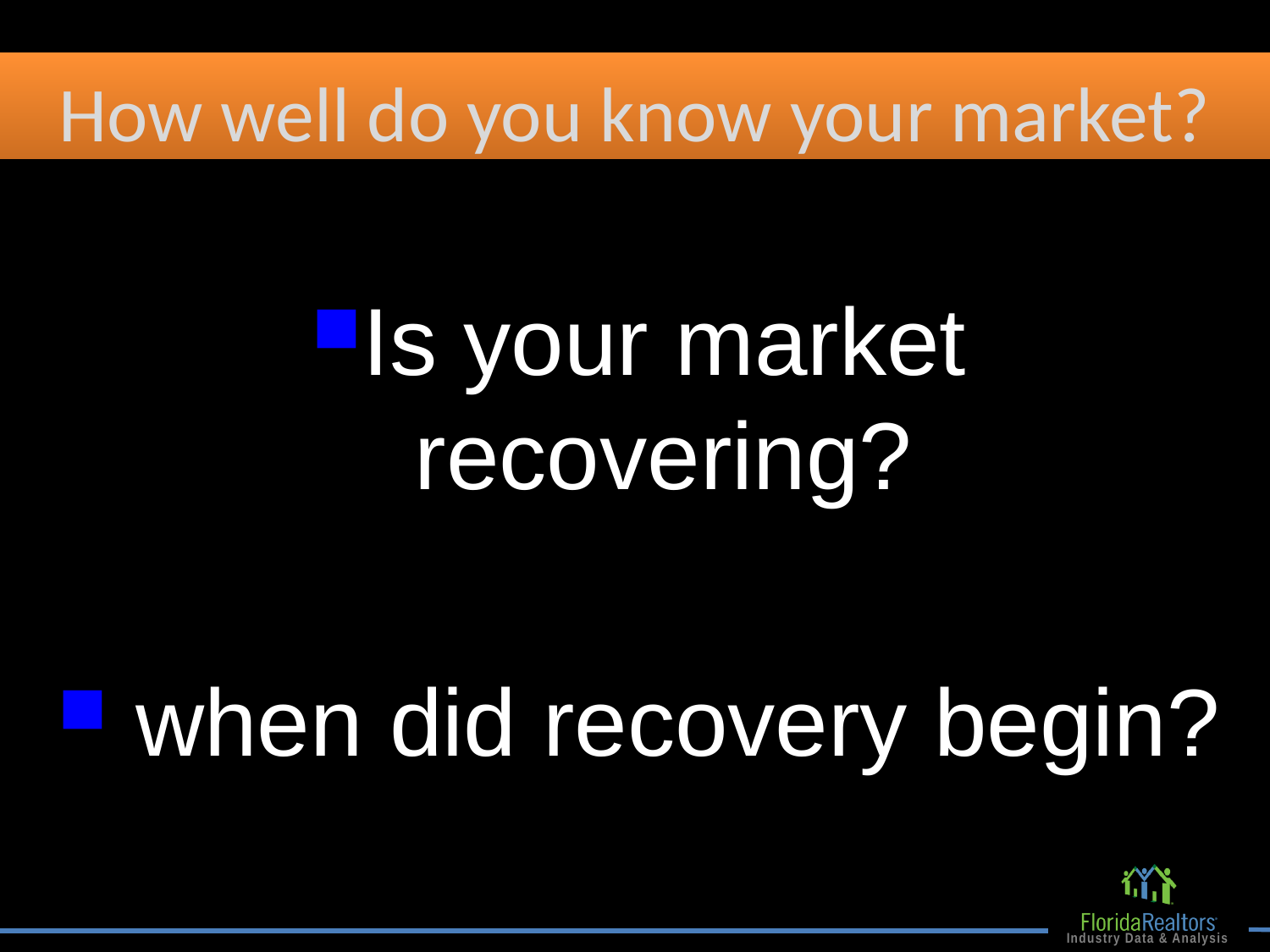

# How well do you know your market?

Is your market recovering?

 when did recovery begin?
Denny Grimes, CRS, ABR, MBA                                        dennygrimes.com